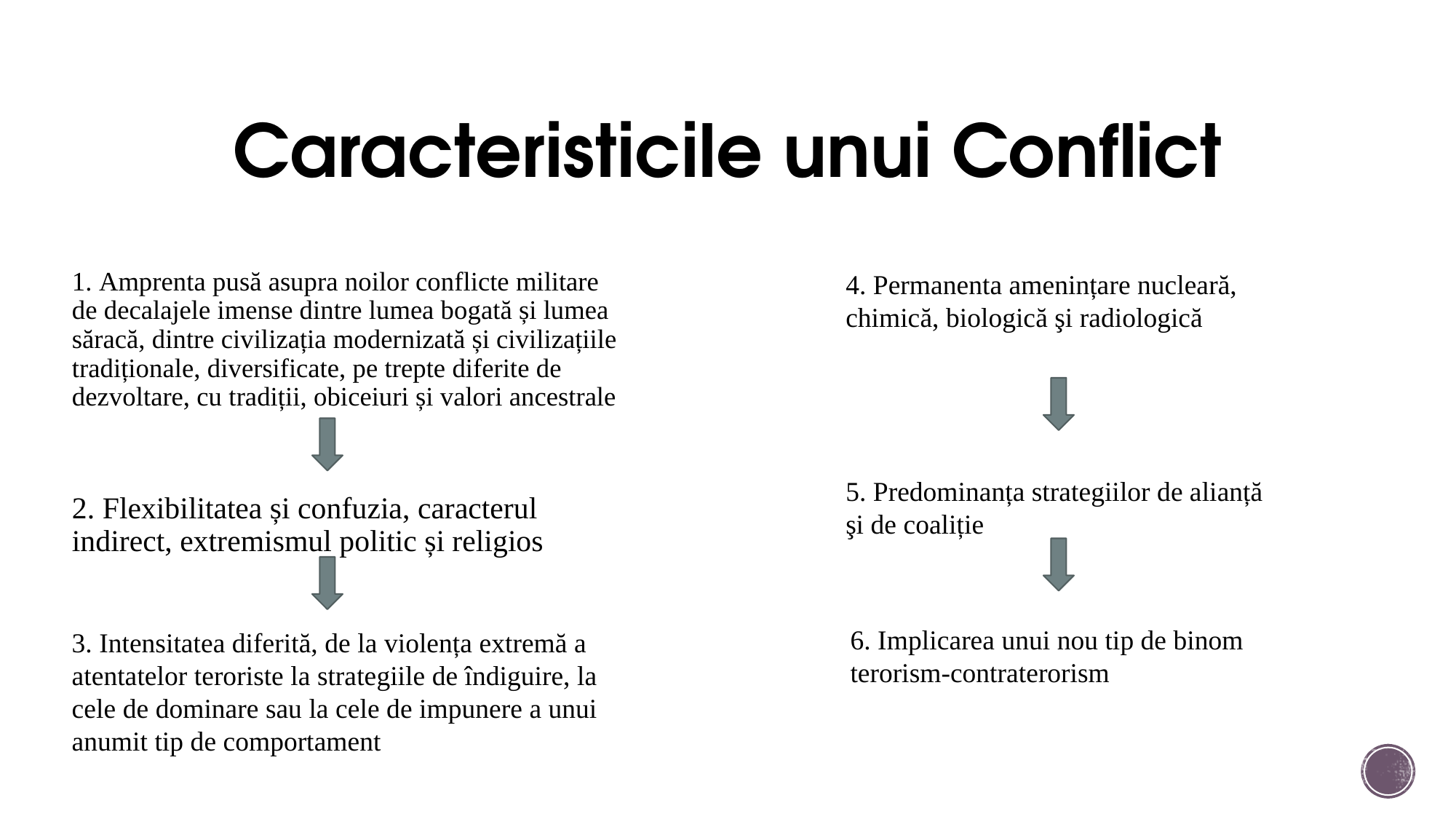

# Caracteristicile unui Conflict
1. Amprenta pusă asupra noilor conflicte militare de decalajele imense dintre lumea bogată și lumea săracă, dintre civilizația modernizată și civilizațiile tradiționale, diversificate, pe trepte diferite de dezvoltare, cu tradiții, obiceiuri și valori ancestrale

4. Permanenta amenințare nucleară, chimică, biologică şi radiologică

5. Predominanța strategiilor de alianță şi de coaliție

2. Flexibilitatea și confuzia, caracterul indirect, extremismul politic și religios

6. Implicarea unui nou tip de binom terorism-contraterorism

3. Intensitatea diferită, de la violența extremă a atentatelor teroriste la strategiile de îndiguire, la cele de dominare sau la cele de impunere a unui anumit tip de comportament